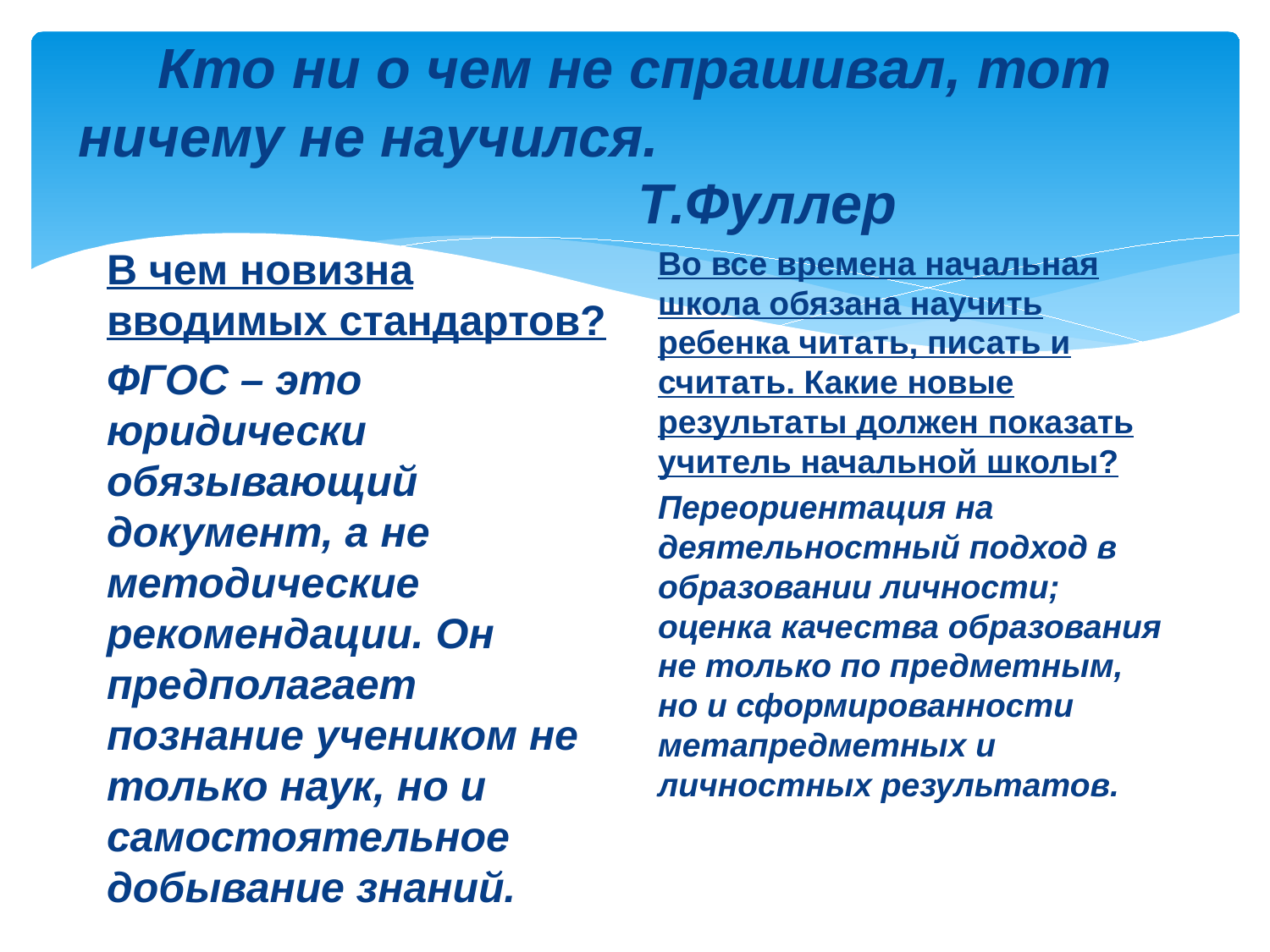

# Кто ни о чем не спрашивал, тот ничему не научился.                                                    Т.Фуллер
В чем новизна вводимых стандартов?
ФГОС – это юридически обязывающий документ, а не методические рекомендации. Он предполагает познание учеником не только наук, но и самостоятельное добывание знаний.
Во все времена начальная школа обязана научить ребенка читать, писать и считать. Какие новые результаты должен показать учитель начальной школы?
Переориентация на деятельностный подход в образовании личности; оценка качества образования не только по предметным, но и сформированности метапредметных и личностных результатов.